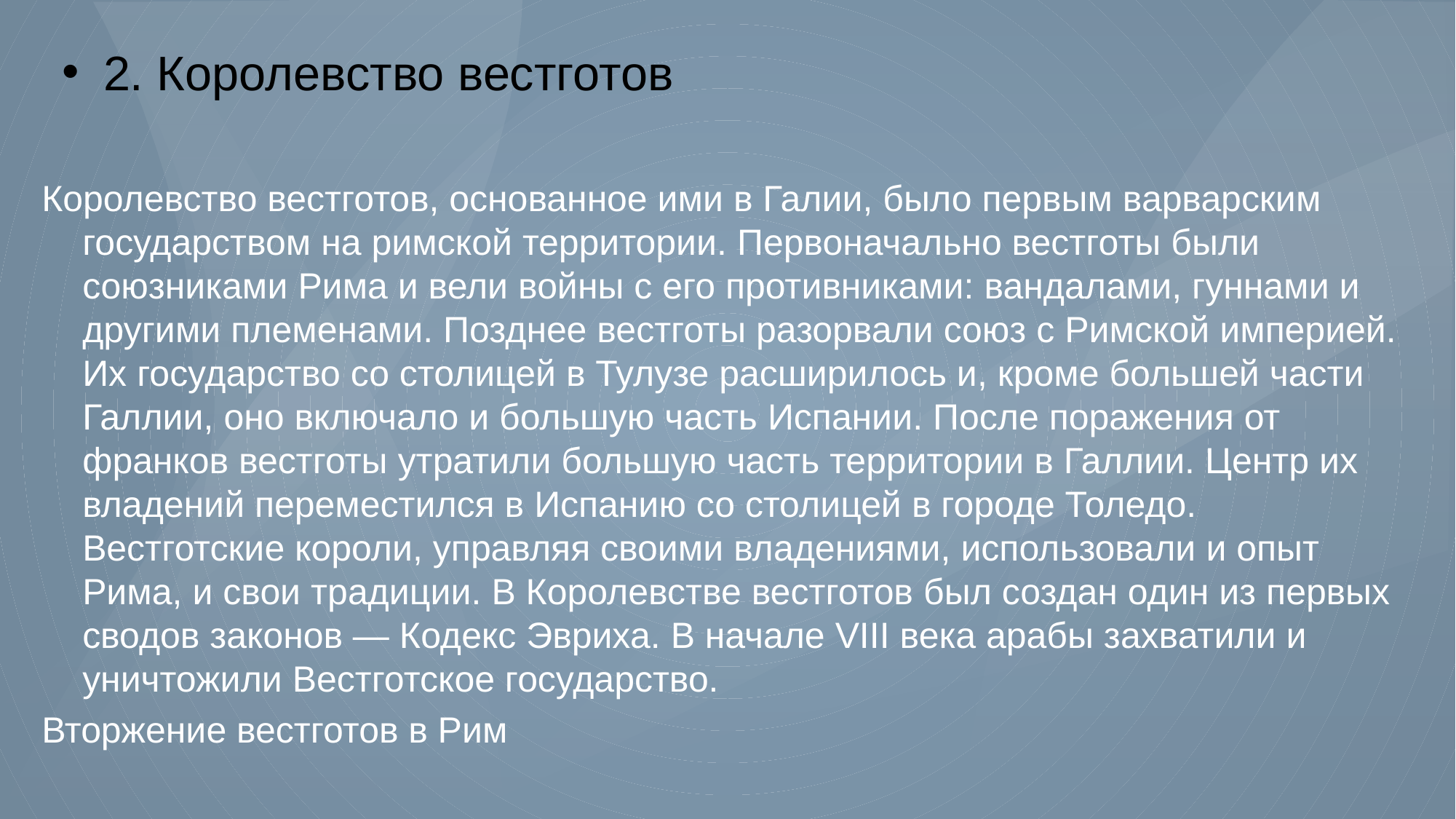

# 2. Королевство вестготов

Королевство вестготов, основанное ими в Галии, было первым варварским государством на римской территории. Первоначально вестготы были союзниками Рима и вели войны с его противниками: вандалами, гуннами и другими племенами. Позднее вестготы разорвали союз с Римской империей. Их государство со столицей в Тулузе расширилось и, кроме большей части Галлии, оно включало и большую часть Испании. После поражения от франков вестготы утратили большую часть территории в Галлии. Центр их владений переместился в Испанию со столицей в городе Толедо. Вестготские короли, управляя своими владениями, использовали и опыт Рима, и свои традиции. В Королевстве вестготов был создан один из первых сводов законов — Кодекс Эвриха. В начале VIII века арабы захватили и уничтожили Вестготское государство.
Вторжение вестготов в Рим